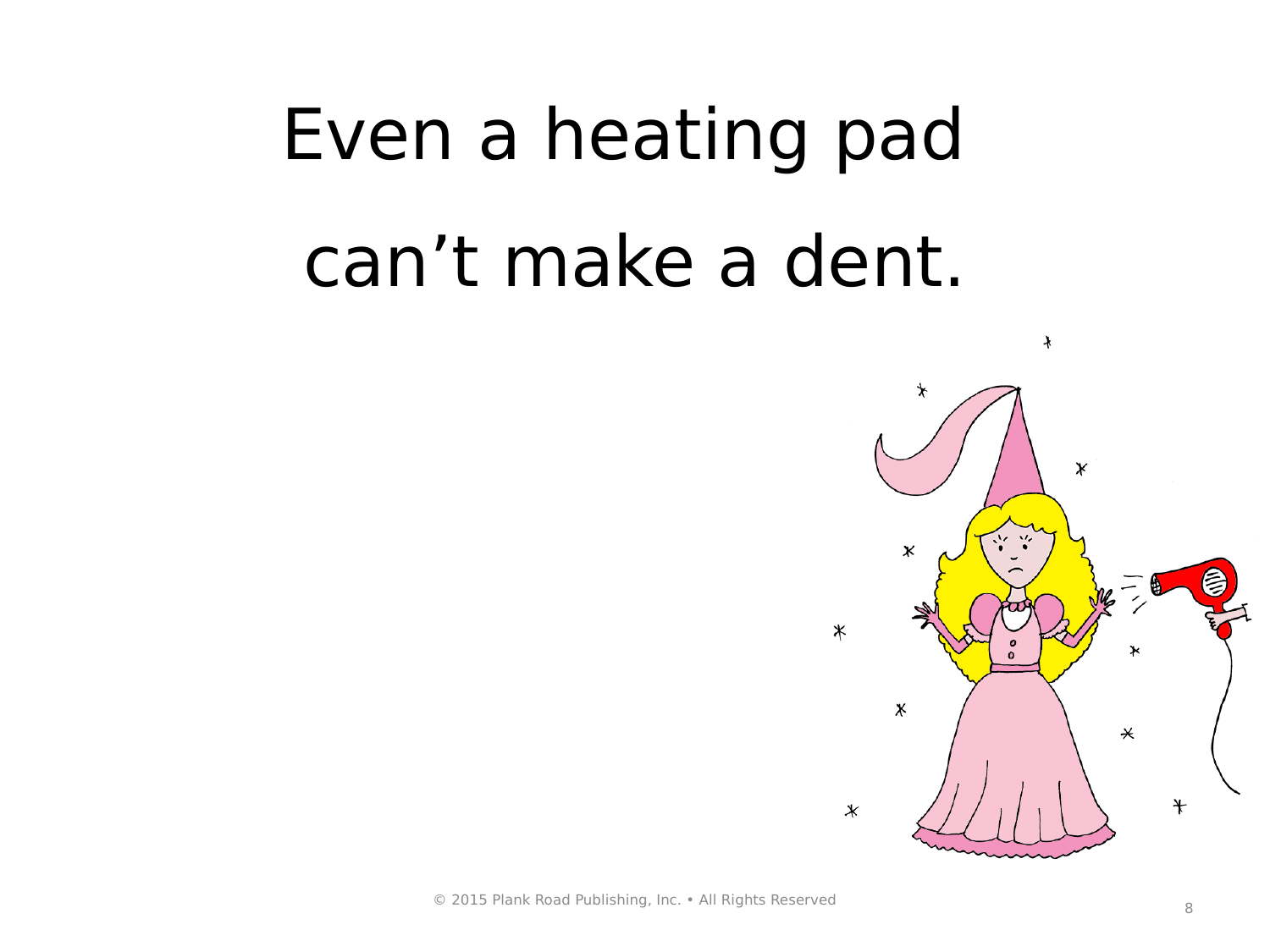

Even a heating pad
can’t make a dent.

8